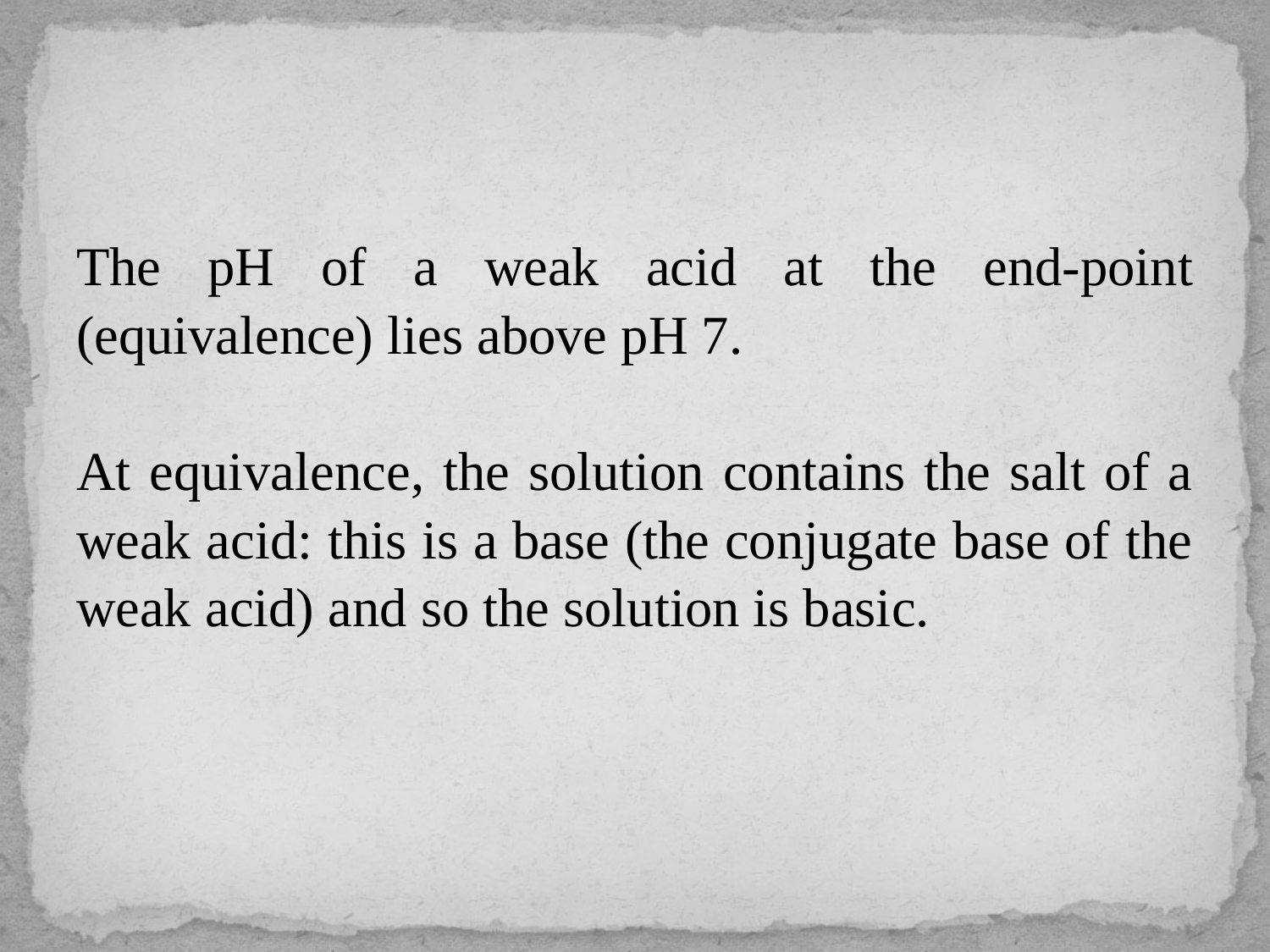

#
The pH of a weak acid at the end-point (equivalence) lies above pH 7.

At equivalence, the solution contains the salt of a weak acid: this is a base (the conjugate base of the weak acid) and so the solution is basic.